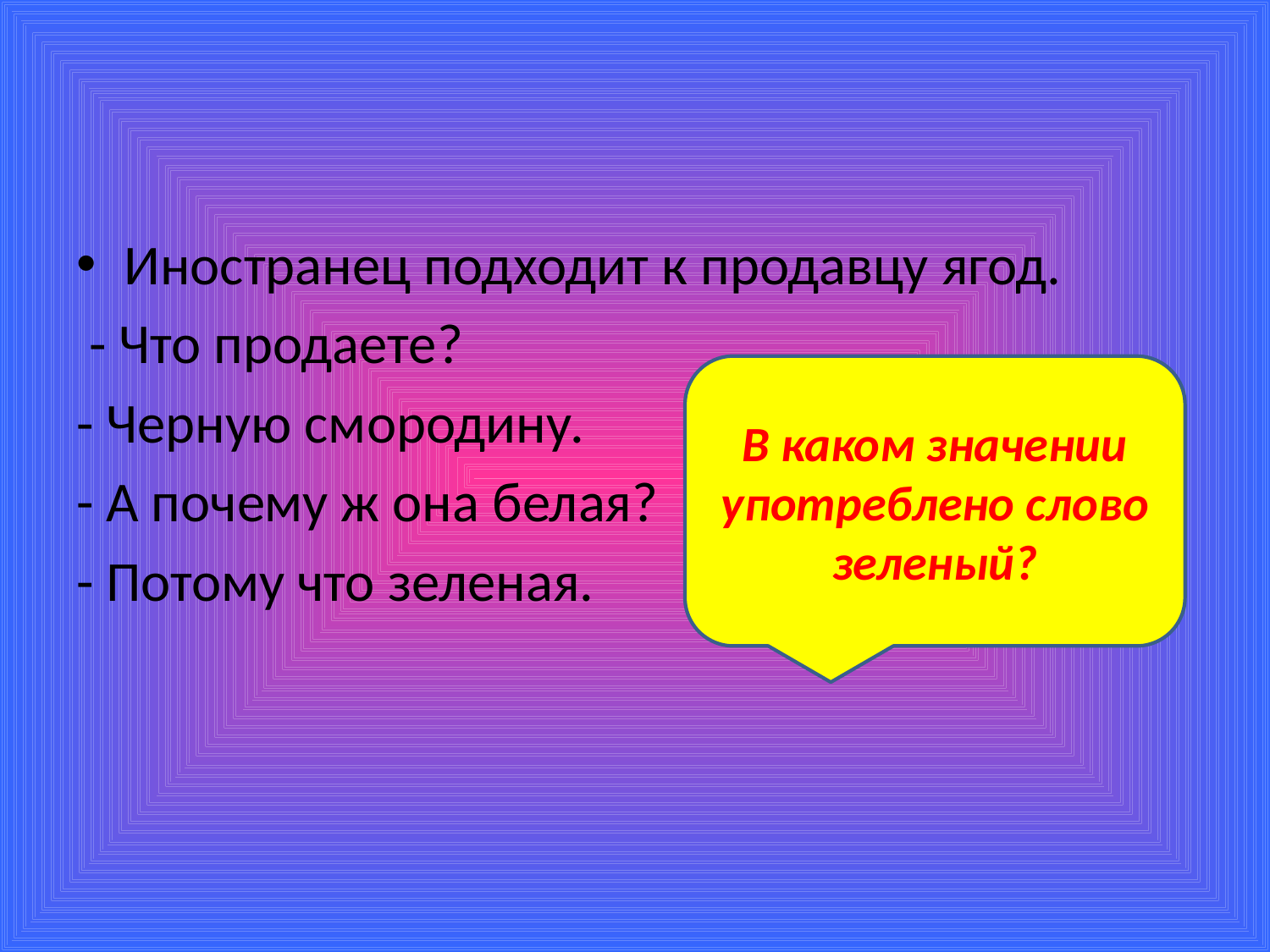

#
Иностранец подходит к продавцу ягод.
 - Что продаете?
- Черную смородину.
- А почему ж она белая?
- Потому что зеленая.
В каком значении употреблено слово зеленый?